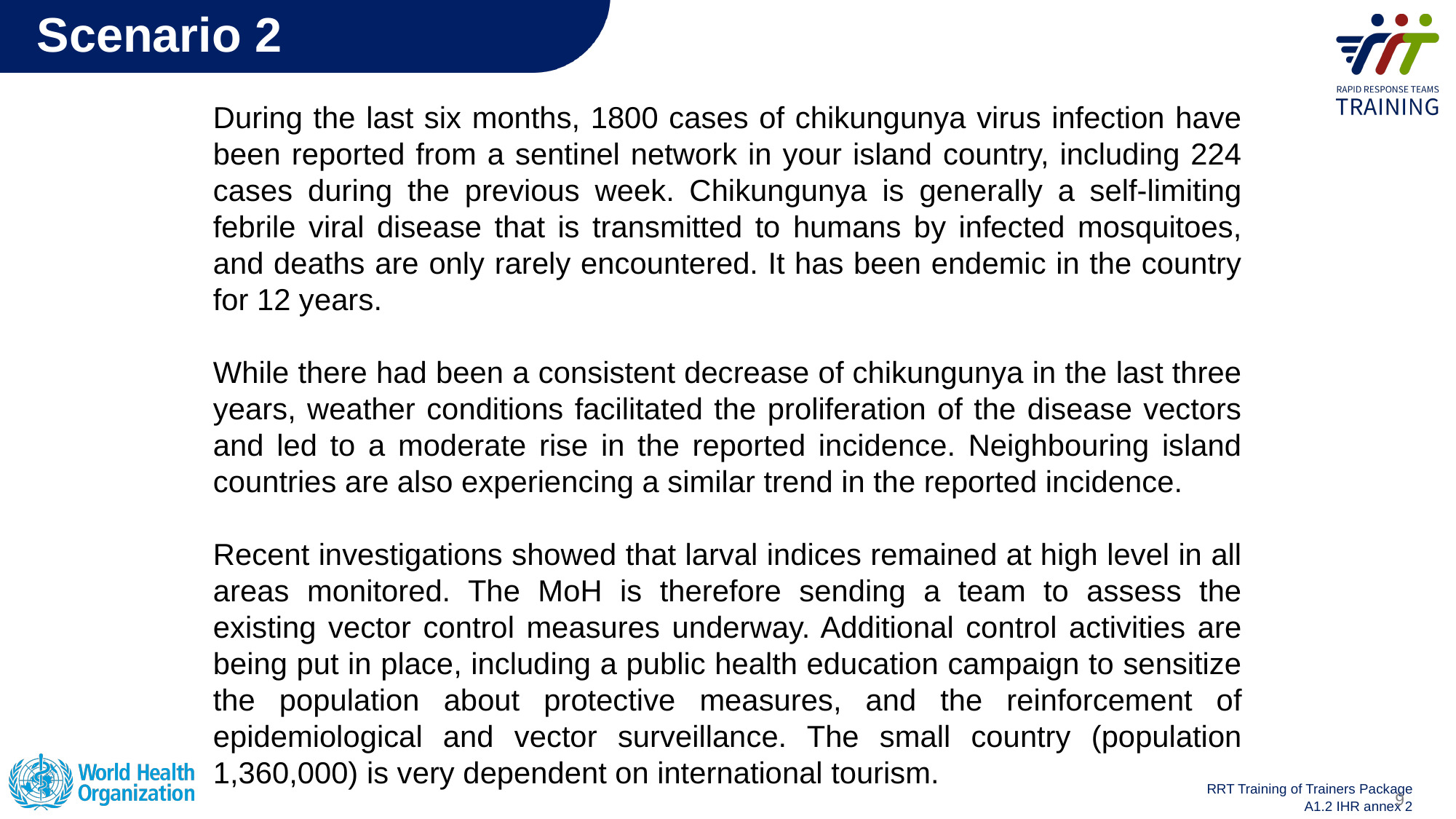

# Scenario 2
During the last six months, 1800 cases of chikungunya virus infection have been reported from a sentinel network in your island country, including 224 cases during the previous week. Chikungunya is generally a self-limiting febrile viral disease that is transmitted to humans by infected mosquitoes, and deaths are only rarely encountered. It has been endemic in the country for 12 years.

While there had been a consistent decrease of chikungunya in the last three years, weather conditions facilitated the proliferation of the disease vectors and led to a moderate rise in the reported incidence. Neighbouring island countries are also experiencing a similar trend in the reported incidence.

Recent investigations showed that larval indices remained at high level in all areas monitored. The MoH is therefore sending a team to assess the existing vector control measures underway. Additional control activities are being put in place, including a public health education campaign to sensitize the population about protective measures, and the reinforcement of epidemiological and vector surveillance. The small country (population 1,360,000) is very dependent on international tourism.